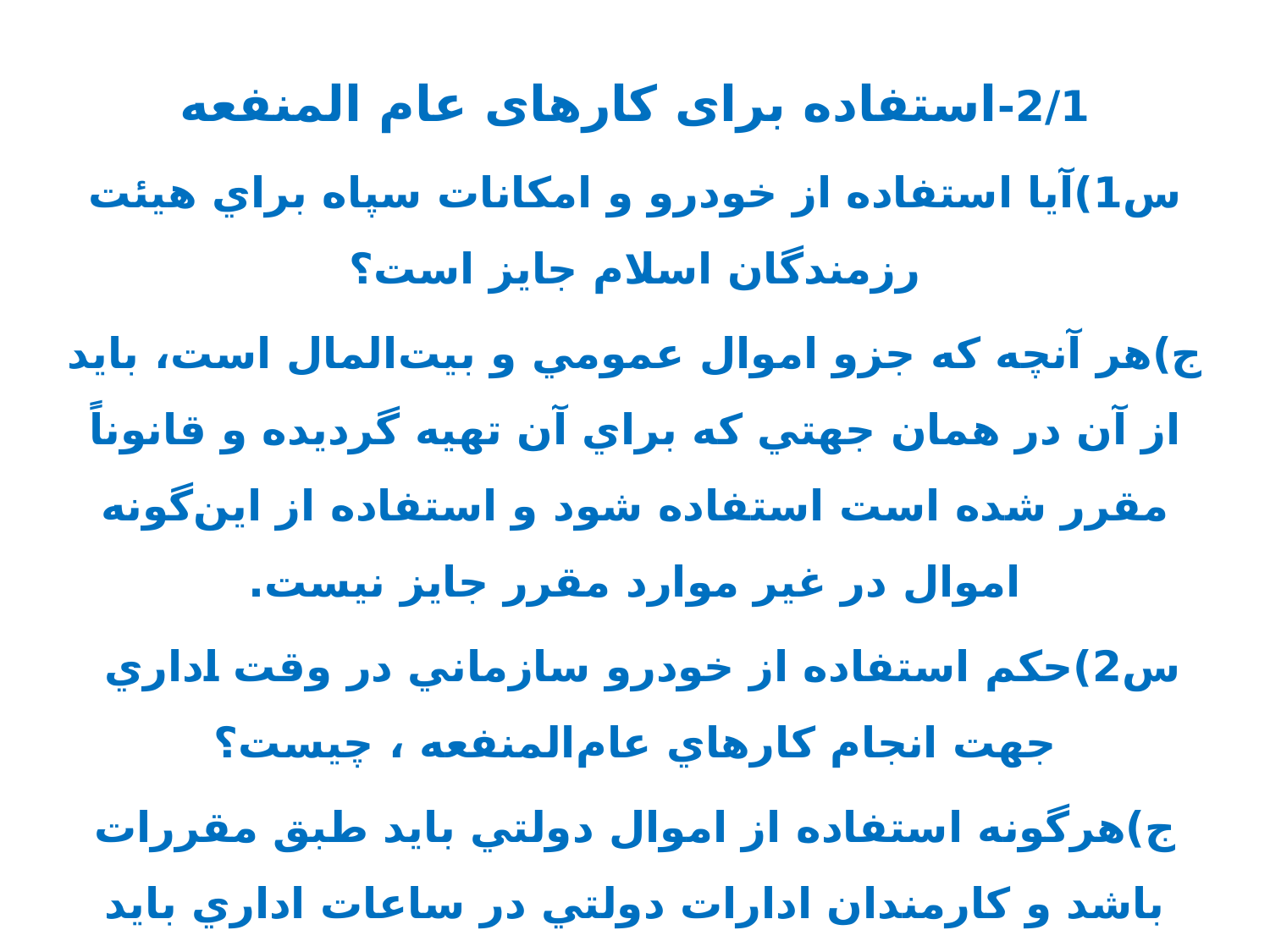

2/1-استفاده برای کارهای عام المنفعه
س1)آيا استفاده از خودرو و امكانات سپاه براي هيئت رزمندگان اسلام جايز است؟
ج)هر آنچه كه جزو اموال عمومي و بيت‌المال است، بايد از آن در همان جهتي كه براي آن تهيه گرديده و قانوناً مقرر شده است استفاده شود و استفاده از اين‌گونه اموال در غير موارد مقرر جايز نيست.
س2)حکم استفاده از خودرو سازماني در وقت اداري  جهت انجام كارهاي عام‌المنفعه ، چیست؟
ج)هرگونه استفاده از اموال دولتي بايد طبق مقررات باشد و كارمندان ادارات دولتي در ساعات اداري بايد مشغول كار يا آماده انجام آن باشند.